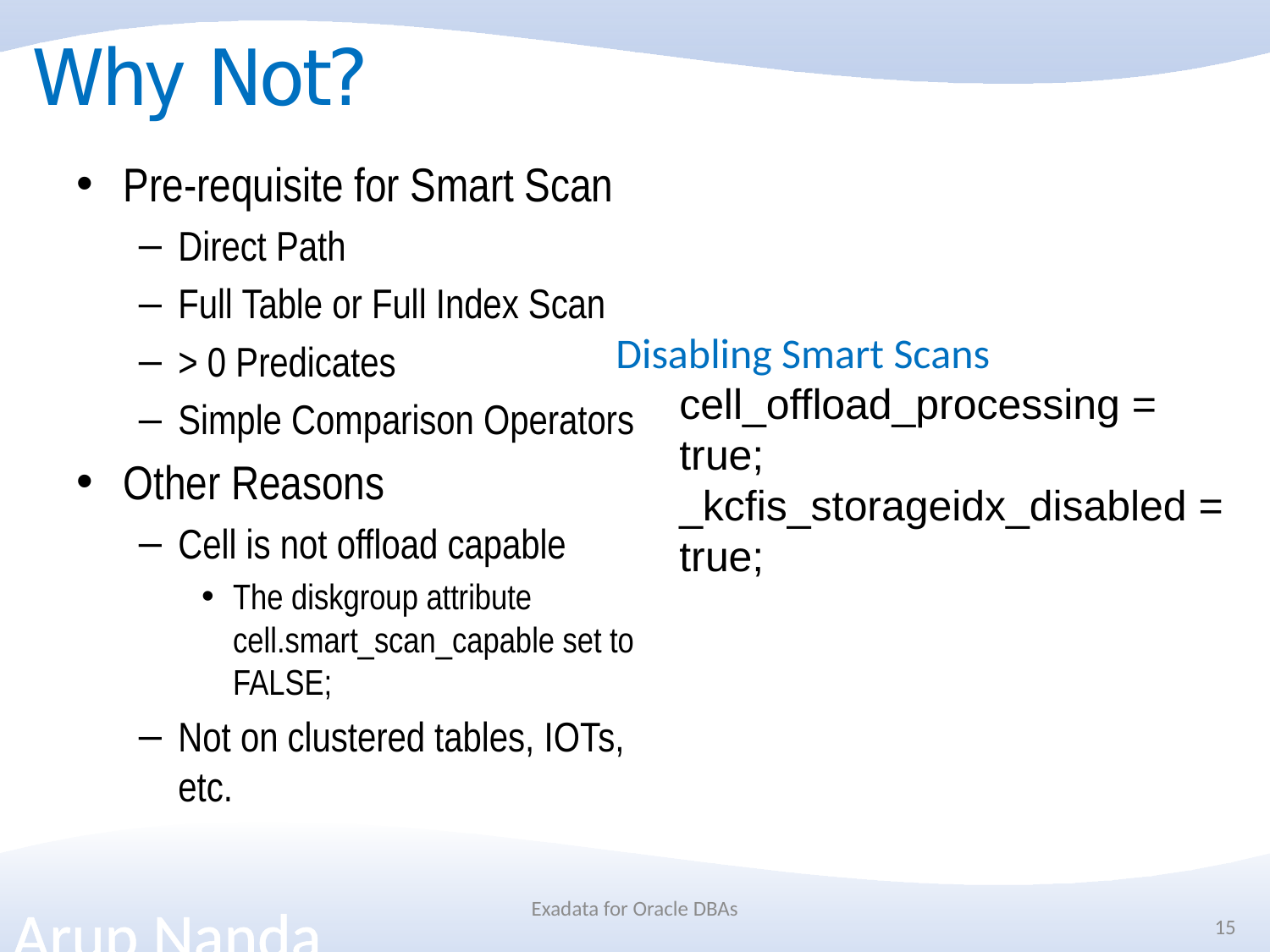

# Why Not?
Pre-requisite for Smart Scan
Direct Path
Full Table or Full Index Scan
> 0 Predicates
Simple Comparison Operators
Other Reasons
Cell is not offload capable
The diskgroup attribute cell.smart_scan_capable set to FALSE;
Not on clustered tables, IOTs, etc.
Disabling Smart Scans
cell_offload_processing = true;
_kcfis_storageidx_disabled = true;
Exadata for Oracle DBAs
15